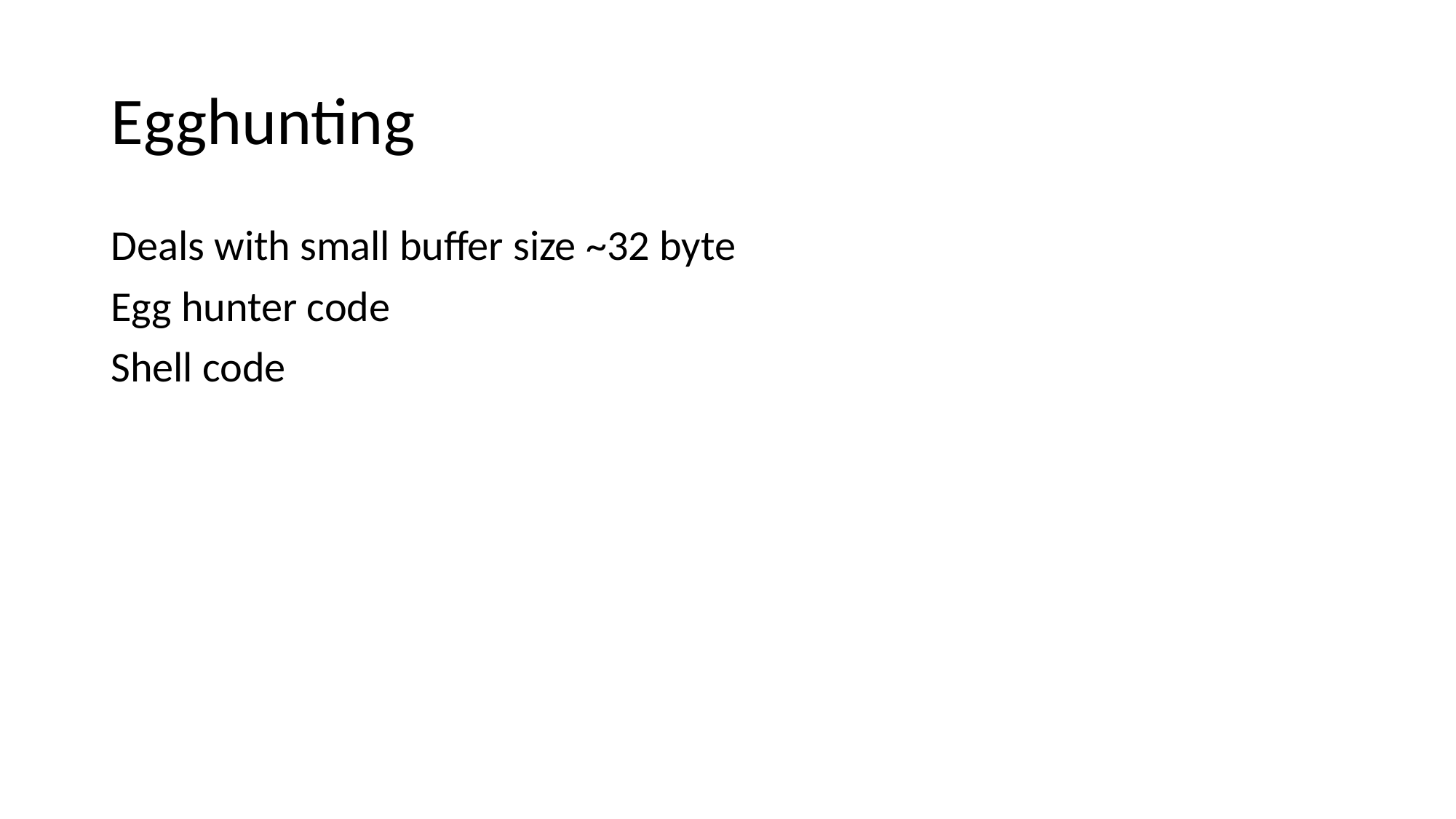

# Egghunting
Deals with small buffer size ~32 byte
Egg hunter code
Shell code